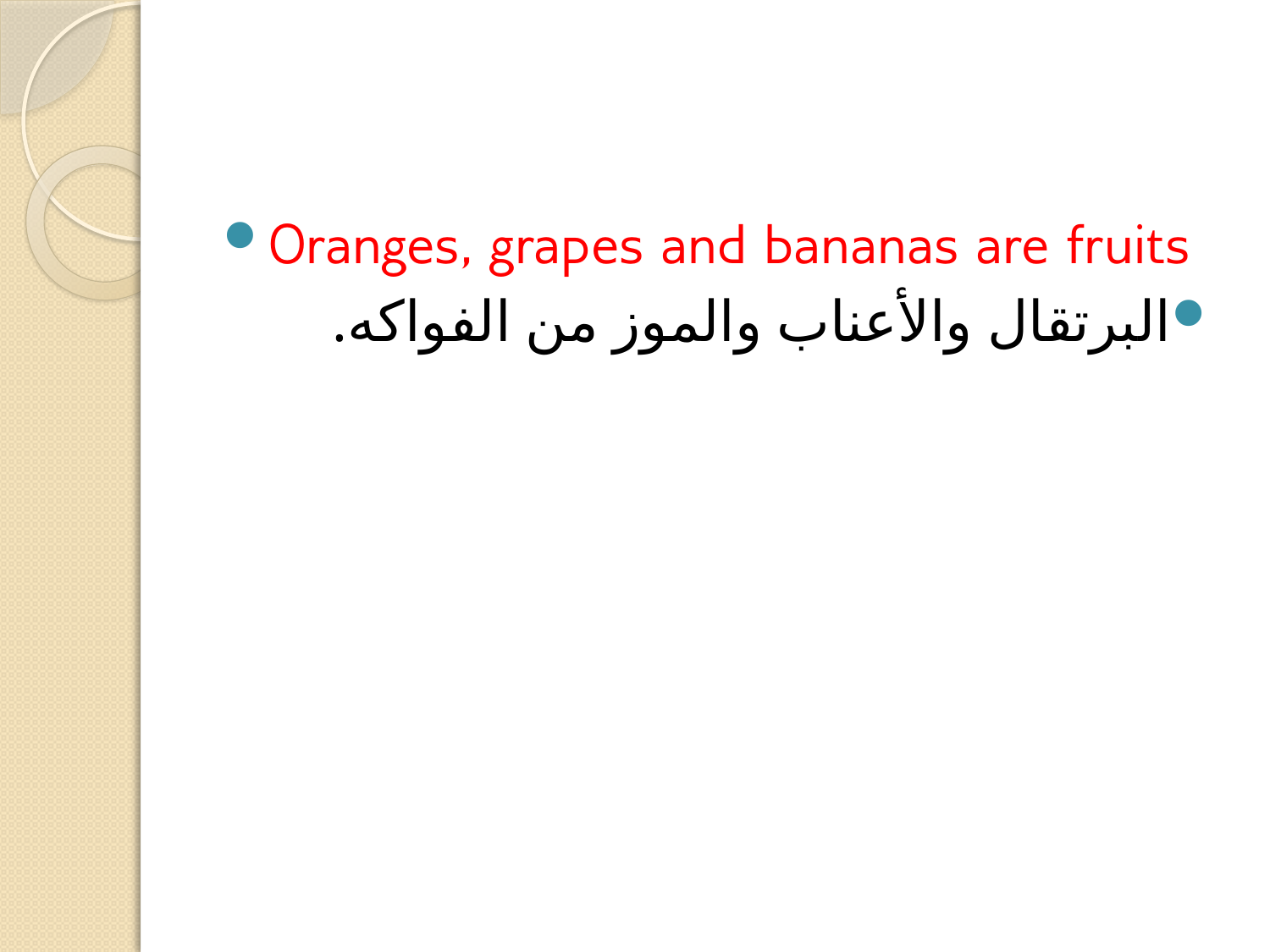

Oranges, grapes and bananas are fruits
البرتقال والأعناب والموز من الفواكه.